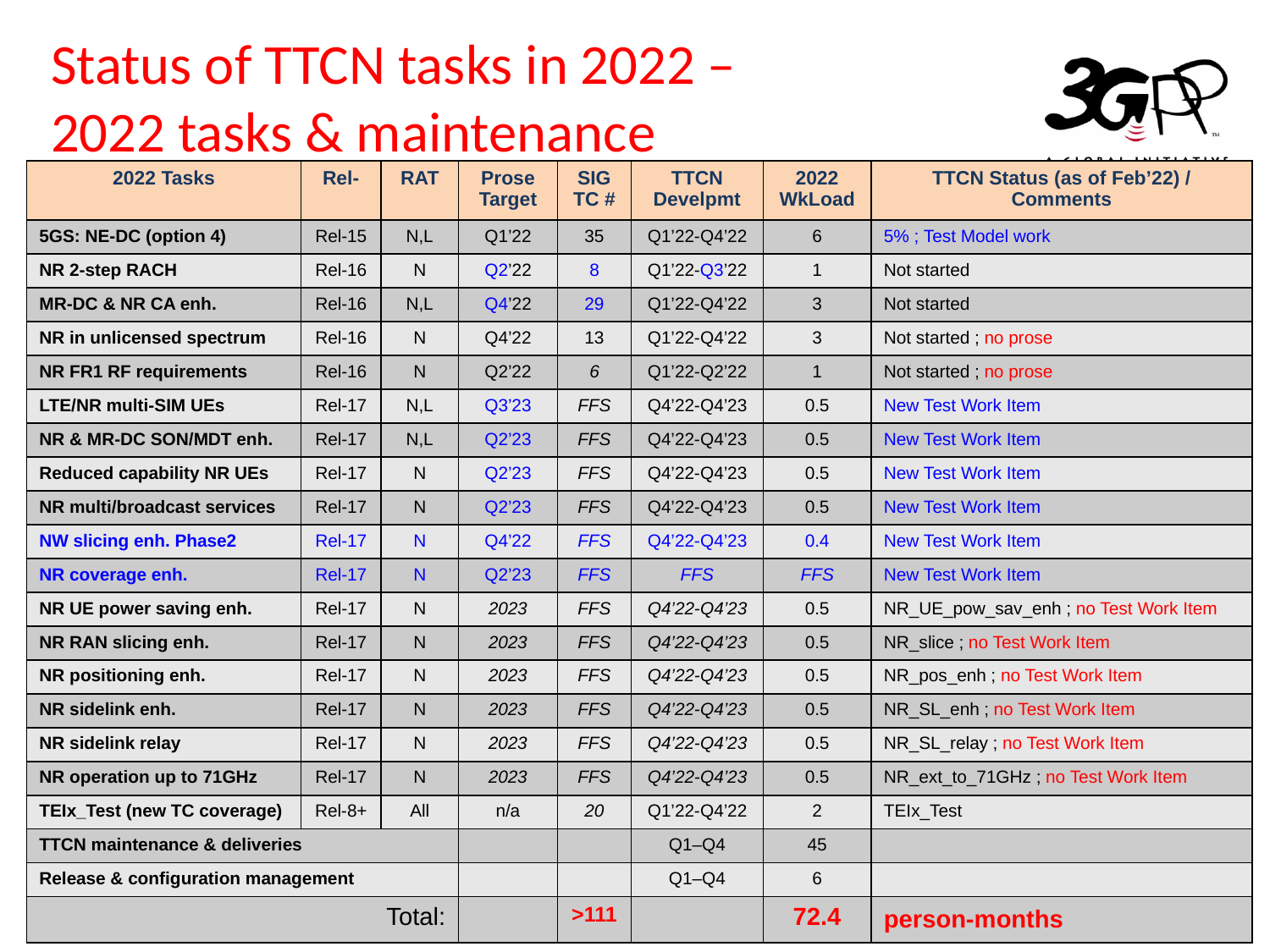

# Status of TTCN tasks in 2022 – 2022 tasks & maintenance
| 2022 Tasks | Rel- | RAT | Prose Target | SIG TC # | TTCN Develpmt | 2022 WkLoad | TTCN Status (as of Feb’22) / Comments |
| --- | --- | --- | --- | --- | --- | --- | --- |
| 5GS: NE-DC (option 4) | Rel-15 | N,L | Q1’22 | 35 | Q1’22-Q4’22 | 6 | 5% ; Test Model work |
| NR 2-step RACH | Rel-16 | N | Q2’22 | 8 | Q1’22-Q3’22 | 1 | Not started |
| MR-DC & NR CA enh. | Rel-16 | N,L | Q4’22 | 29 | Q1’22-Q4’22 | 3 | Not started |
| NR in unlicensed spectrum | Rel-16 | N | Q4’22 | 13 | Q1’22-Q4’22 | 3 | Not started ; no prose |
| NR FR1 RF requirements | Rel-16 | N | Q2’22 | 6 | Q1’22-Q2’22 | 1 | Not started ; no prose |
| LTE/NR multi-SIM UEs | Rel-17 | N,L | Q3’23 | FFS | Q4’22-Q4’23 | 0.5 | New Test Work Item |
| NR & MR-DC SON/MDT enh. | Rel-17 | N,L | Q2’23 | FFS | Q4’22-Q4’23 | 0.5 | New Test Work Item |
| Reduced capability NR UEs | Rel-17 | N | Q2’23 | FFS | Q4’22-Q4’23 | 0.5 | New Test Work Item |
| NR multi/broadcast services | Rel-17 | N | Q2’23 | FFS | Q4’22-Q4’23 | 0.5 | New Test Work Item |
| NW slicing enh. Phase2 | Rel-17 | N | Q4’22 | FFS | Q4’22-Q4’23 | 0.4 | New Test Work Item |
| NR coverage enh. | Rel-17 | N | Q2’23 | FFS | FFS | FFS | New Test Work Item |
| NR UE power saving enh. | Rel-17 | N | 2023 | FFS | Q4’22-Q4’23 | 0.5 | NR\_UE\_pow\_sav\_enh ; no Test Work Item |
| NR RAN slicing enh. | Rel-17 | N | 2023 | FFS | Q4’22-Q4’23 | 0.5 | NR\_slice ; no Test Work Item |
| NR positioning enh. | Rel-17 | N | 2023 | FFS | Q4’22-Q4’23 | 0.5 | NR\_pos\_enh ; no Test Work Item |
| NR sidelink enh. | Rel-17 | N | 2023 | FFS | Q4’22-Q4’23 | 0.5 | NR\_SL\_enh ; no Test Work Item |
| NR sidelink relay | Rel-17 | N | 2023 | FFS | Q4’22-Q4’23 | 0.5 | NR\_SL\_relay ; no Test Work Item |
| NR operation up to 71GHz | Rel-17 | N | 2023 | FFS | Q4’22-Q4’23 | 0.5 | NR\_ext\_to\_71GHz ; no Test Work Item |
| TEIx\_Test (new TC coverage) | Rel-8+ | All | n/a | 20 | Q1’22-Q4’22 | 2 | TEIx\_Test |
| TTCN maintenance & deliveries |  |  |  |  | Q1–Q4 | 45 |  |
| Release & configuration management |  |  |  |  | Q1–Q4 | 6 |  |
| Total: |  |  |  | >111 |  | 72.4 | person-months |